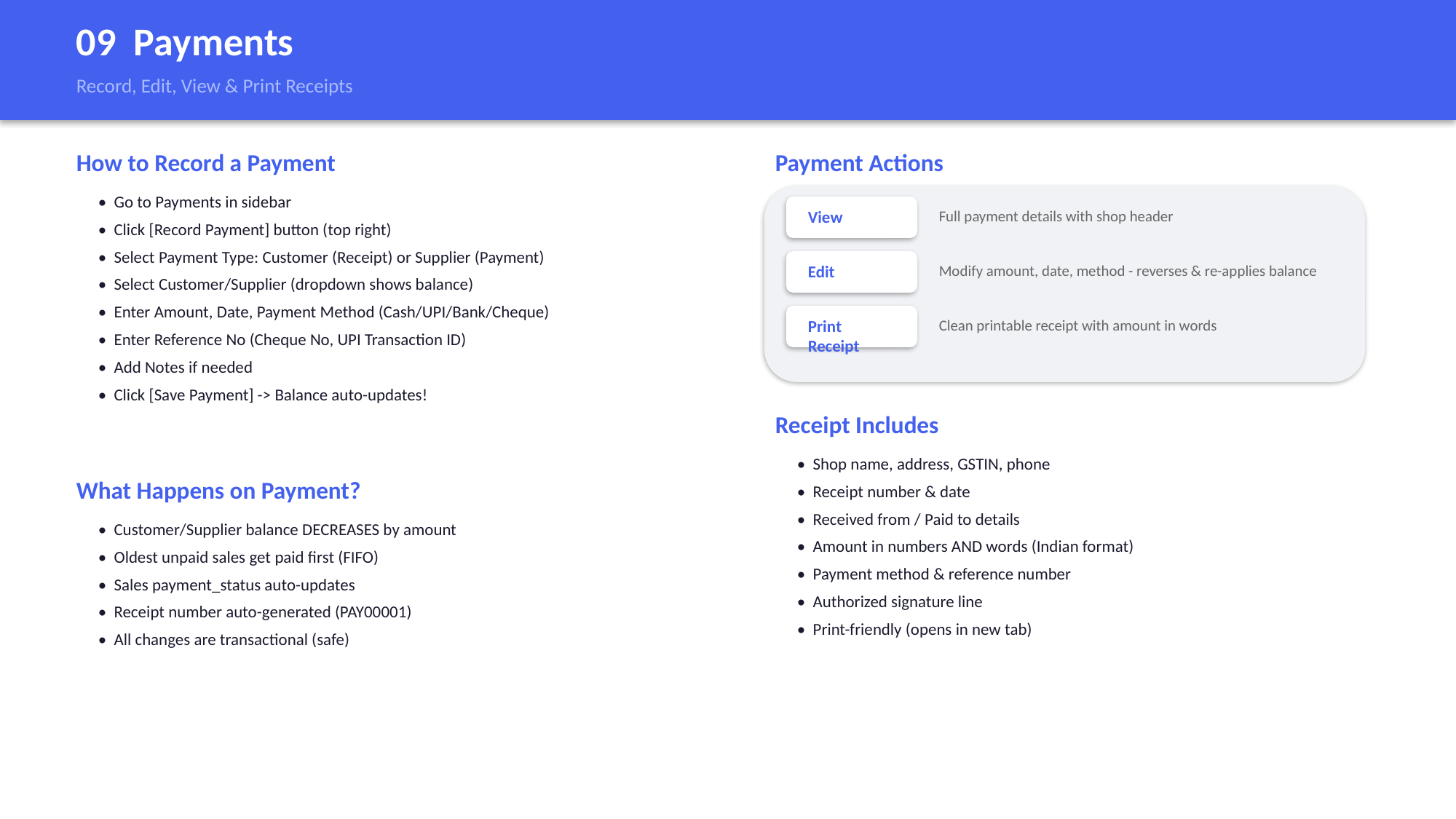

09  Payments
Record, Edit, View & Print Receipts
How to Record a Payment
Payment Actions
•  Go to Payments in sidebar
•  Click [Record Payment] button (top right)
•  Select Payment Type: Customer (Receipt) or Supplier (Payment)
•  Select Customer/Supplier (dropdown shows balance)
•  Enter Amount, Date, Payment Method (Cash/UPI/Bank/Cheque)
•  Enter Reference No (Cheque No, UPI Transaction ID)
•  Add Notes if needed
•  Click [Save Payment] -> Balance auto-updates!

View
Full payment details with shop header

Edit
Modify amount, date, method - reverses & re-applies balance

Print Receipt
Clean printable receipt with amount in words
Receipt Includes
•  Shop name, address, GSTIN, phone
•  Receipt number & date
•  Received from / Paid to details
•  Amount in numbers AND words (Indian format)
•  Payment method & reference number
•  Authorized signature line
•  Print-friendly (opens in new tab)
What Happens on Payment?
•  Customer/Supplier balance DECREASES by amount
•  Oldest unpaid sales get paid first (FIFO)
•  Sales payment_status auto-updates
•  Receipt number auto-generated (PAY00001)
•  All changes are transactional (safe)